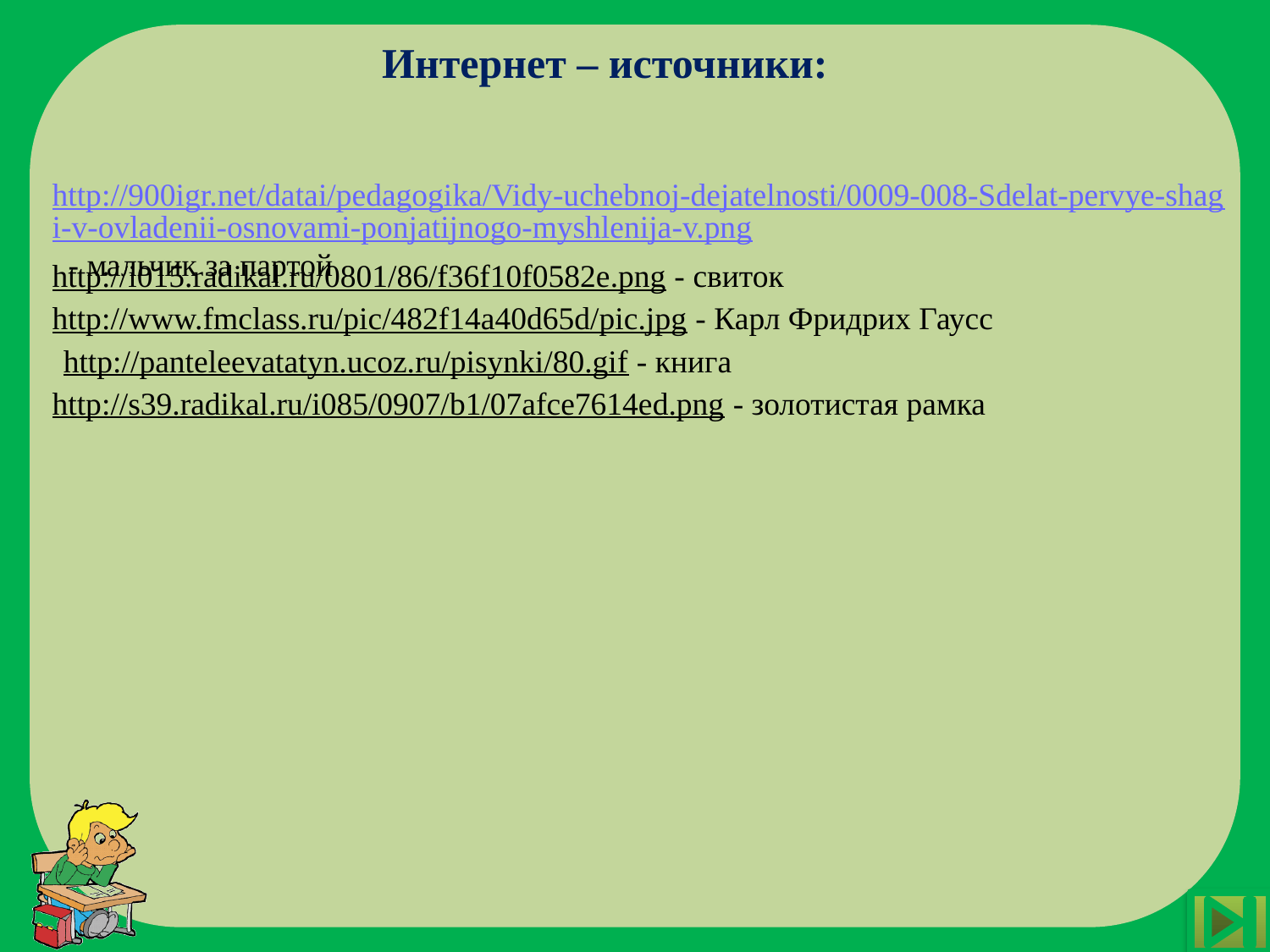

Интернет – источники:
http://900igr.net/datai/pedagogika/Vidy-uchebnoj-dejatelnosti/0009-008-Sdelat-pervye-shagi-v-ovladenii-osnovami-ponjatijnogo-myshlenija-v.png  - мальчик за партой
http://i015.radikal.ru/0801/86/f36f10f0582e.png - свиток
http://www.fmclass.ru/pic/482f14a40d65d/pic.jpg - Карл Фридрих Гаусс
http://panteleevatatyn.ucoz.ru/pisynki/80.gif - книга
http://s39.radikal.ru/i085/0907/b1/07afce7614ed.png - золотистая рамка